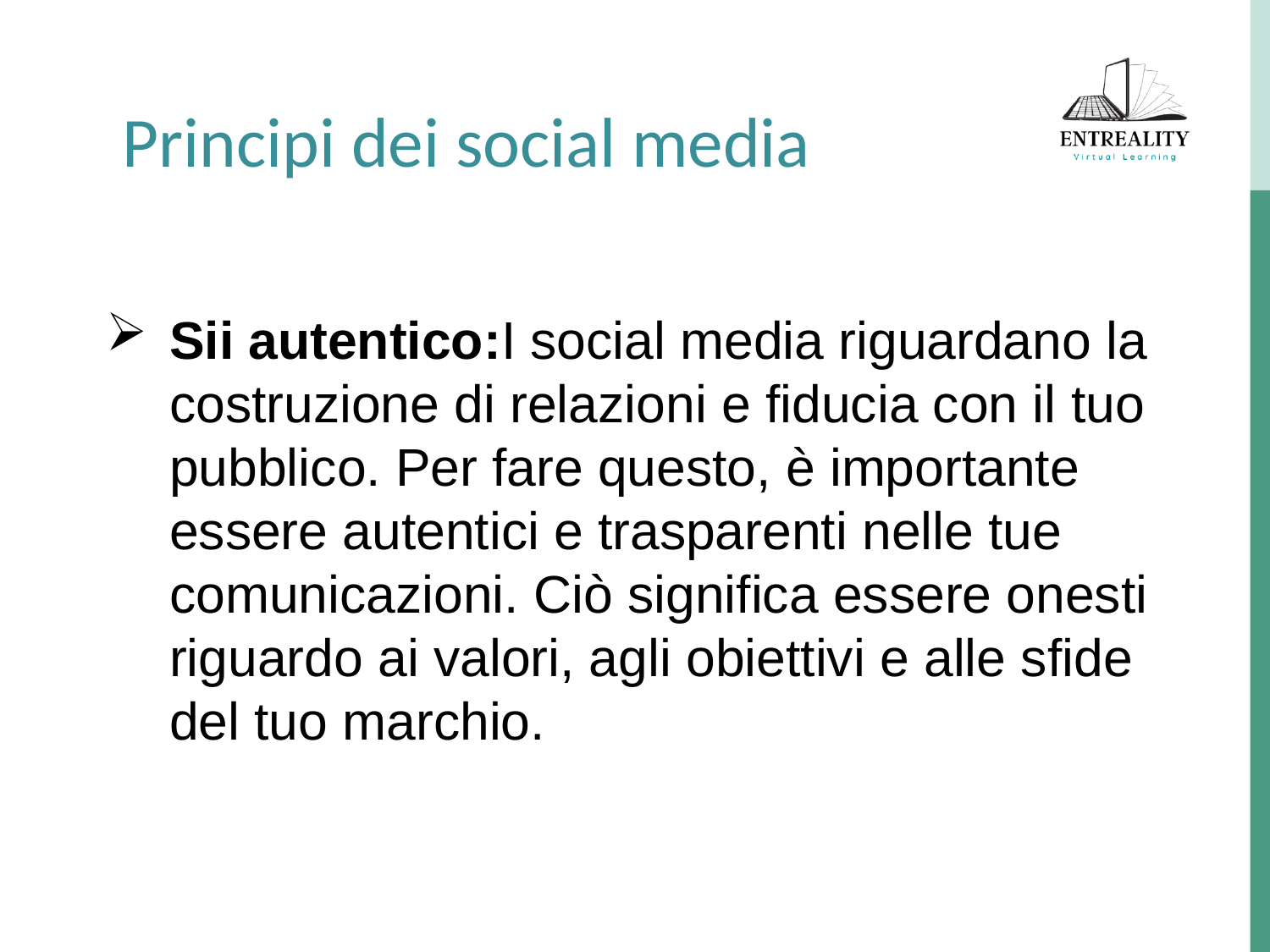

Principi dei social media

Sii autentico:I social media riguardano la costruzione di relazioni e fiducia con il tuo pubblico. Per fare questo, è importante essere autentici e trasparenti nelle tue comunicazioni. Ciò significa essere onesti riguardo ai valori, agli obiettivi e alle sfide del tuo marchio.